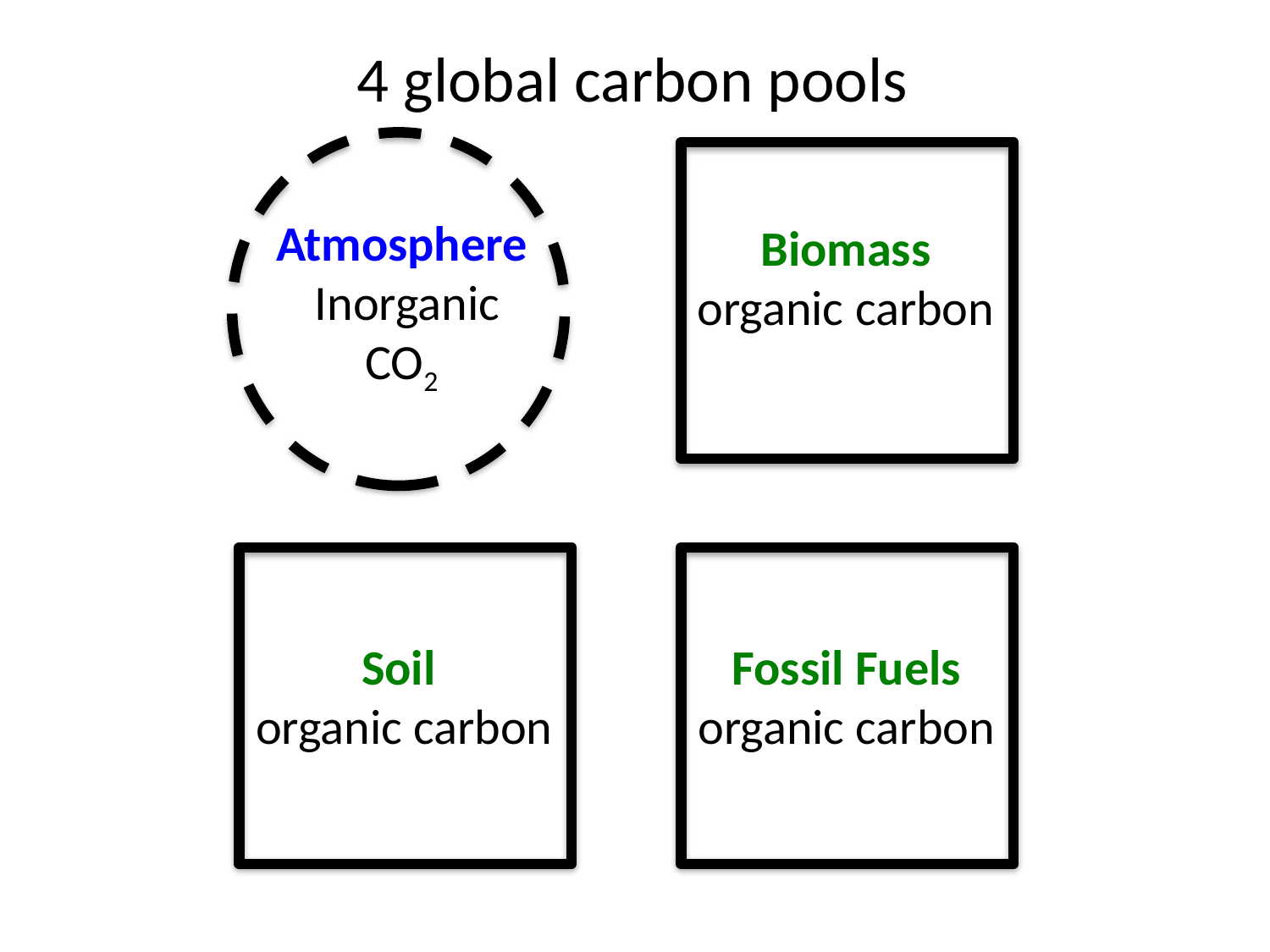

4 global carbon pools

Atmosphere
 Inorganic CO2
Biomass
organic carbon

Soil
organic carbon
Fossil Fuels
organic carbon